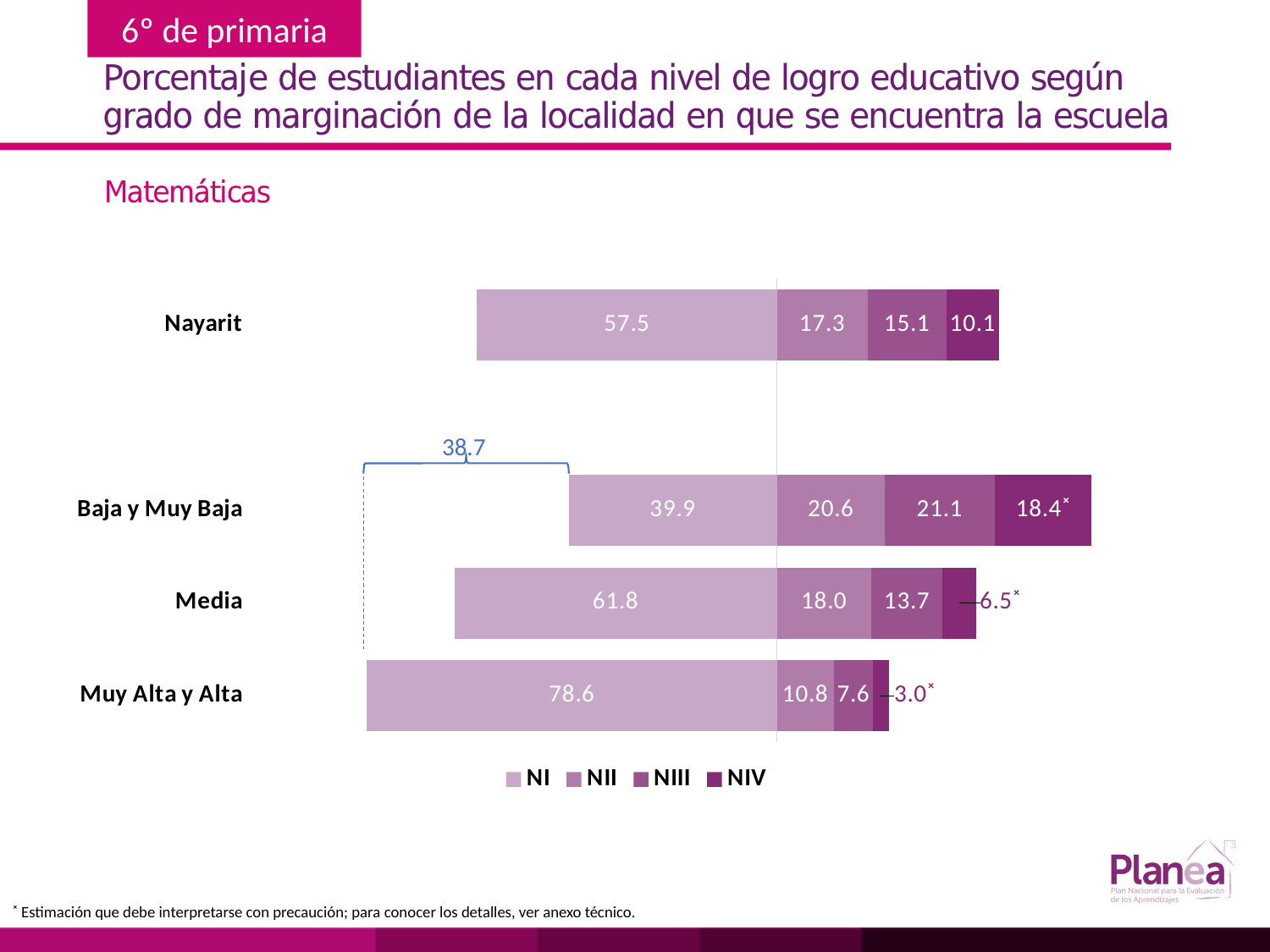

# Porcentaje de estudiantes en cada nivel de logro educativo según grado de marginación de la localidad en que se encuentra la escuela

Matemáticas

### Chart

| Category |  |  |  |  |
|---|---|---|---|---|
| Muy Alta y Alta | -78.6 | 10.8 | 7.6 | 3.0 |
| Media | -61.8 | 18.0 | 13.7 | 6.5 |
| Baja y Muy Baja | -39.9 | 20.6 | 21.1 | 18.4 |
|  | None | None | None | None |
| Nayarit | -57.5 | 17.3 | 15.1 | 10.1 |
38.7
˟ Estimación que debe interpretarse con precaución; para conocer los detalles, ver anexo técnico.